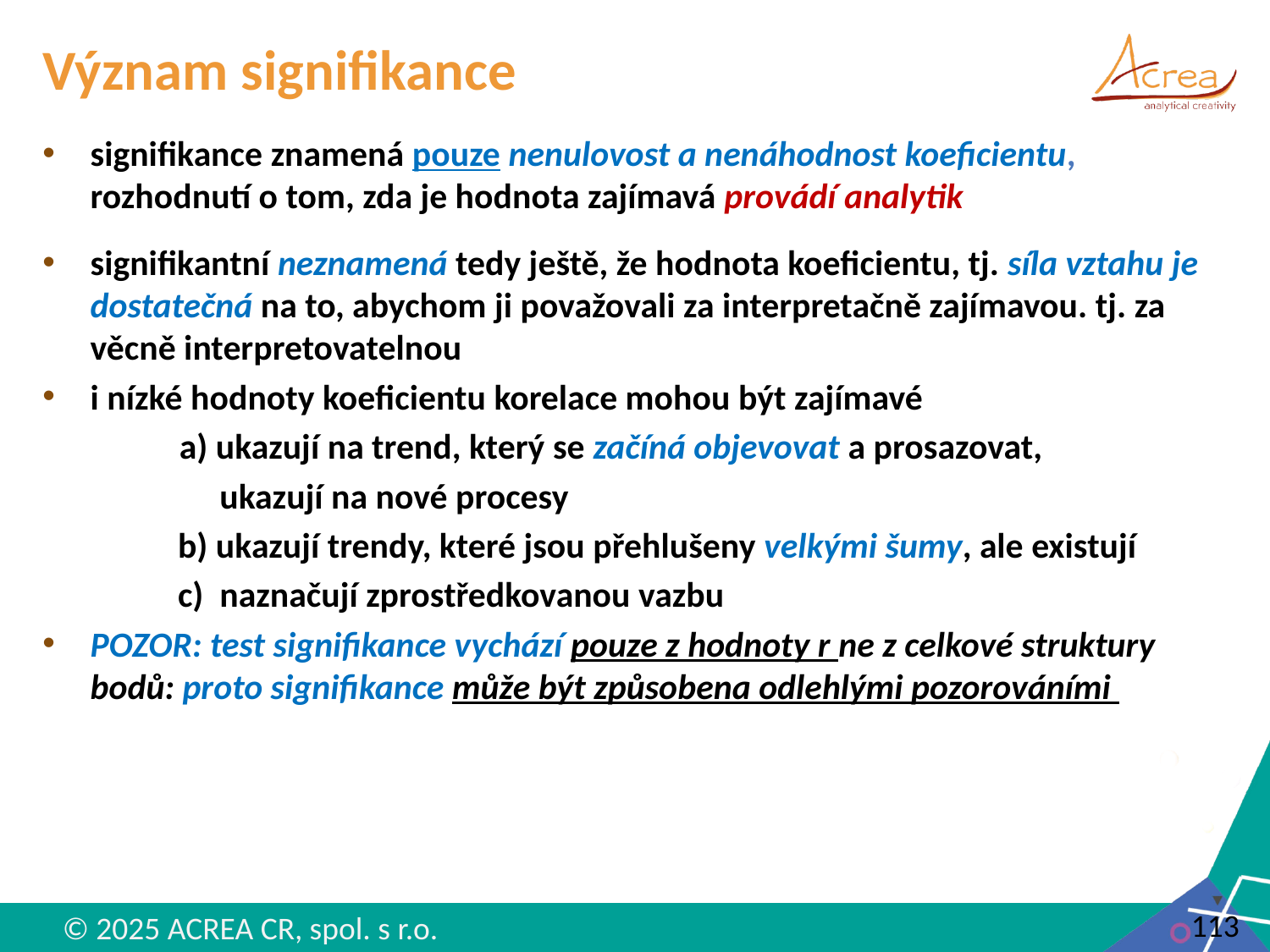

# Význam signifikance
signifikance znamená pouze nenulovost a nenáhodnost koeficientu, rozhodnutí o tom, zda je hodnota zajímavá provádí analytik

signifikantní neznamená tedy ještě, že hodnota koeficientu, tj. síla vztahu je dostatečná na to, abychom ji považovali za interpretačně zajímavou. tj. za věcně interpretovatelnou
i nízké hodnoty koeficientu korelace mohou být zajímavé
                 a) ukazují na trend, který se začíná objevovat a prosazovat,
                      ukazují na nové procesy
	 b) ukazují trendy, které jsou přehlušeny velkými šumy, ale existují
	 c)  naznačují zprostředkovanou vazbu
POZOR: test signifikance vychází pouze z hodnoty r ne z celkové struktury bodů: proto signifikance může být způsobena odlehlými pozorováními
113